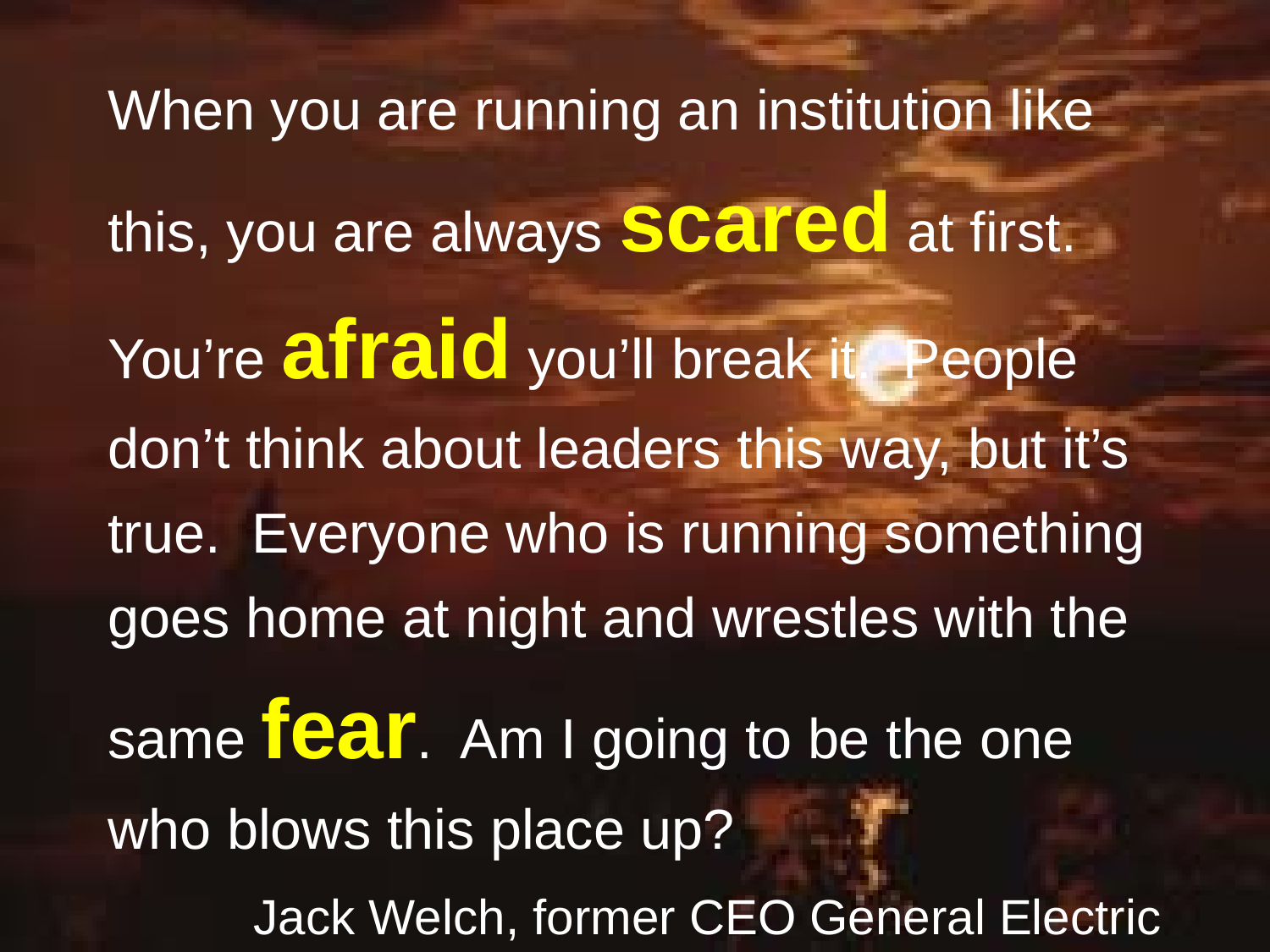

When you are running an institution like this, you are always scared at first.  You’re afraid you’ll break it.  People don’t think about leaders this way, but it’s true.  Everyone who is running something goes home at night and wrestles with the same fear.  Am I going to be the one who blows this place up?
Jack Welch, former CEO General Electric